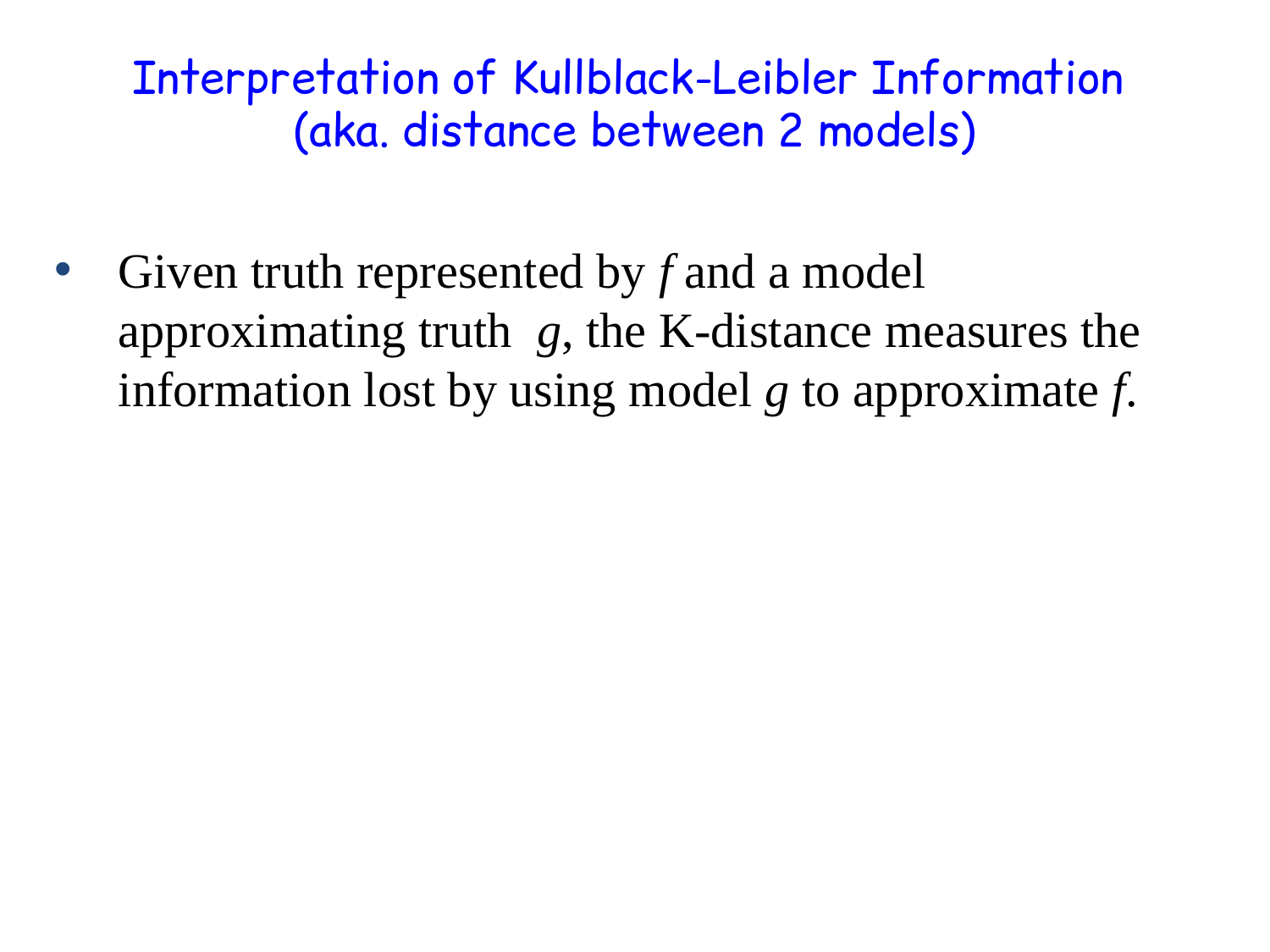

# Interpretation of Kullblack-Leibler Information (aka. distance between 2 models)
Given truth represented by f and a model approximating truth  g, the K-distance measures the information lost by using model g to approximate f.